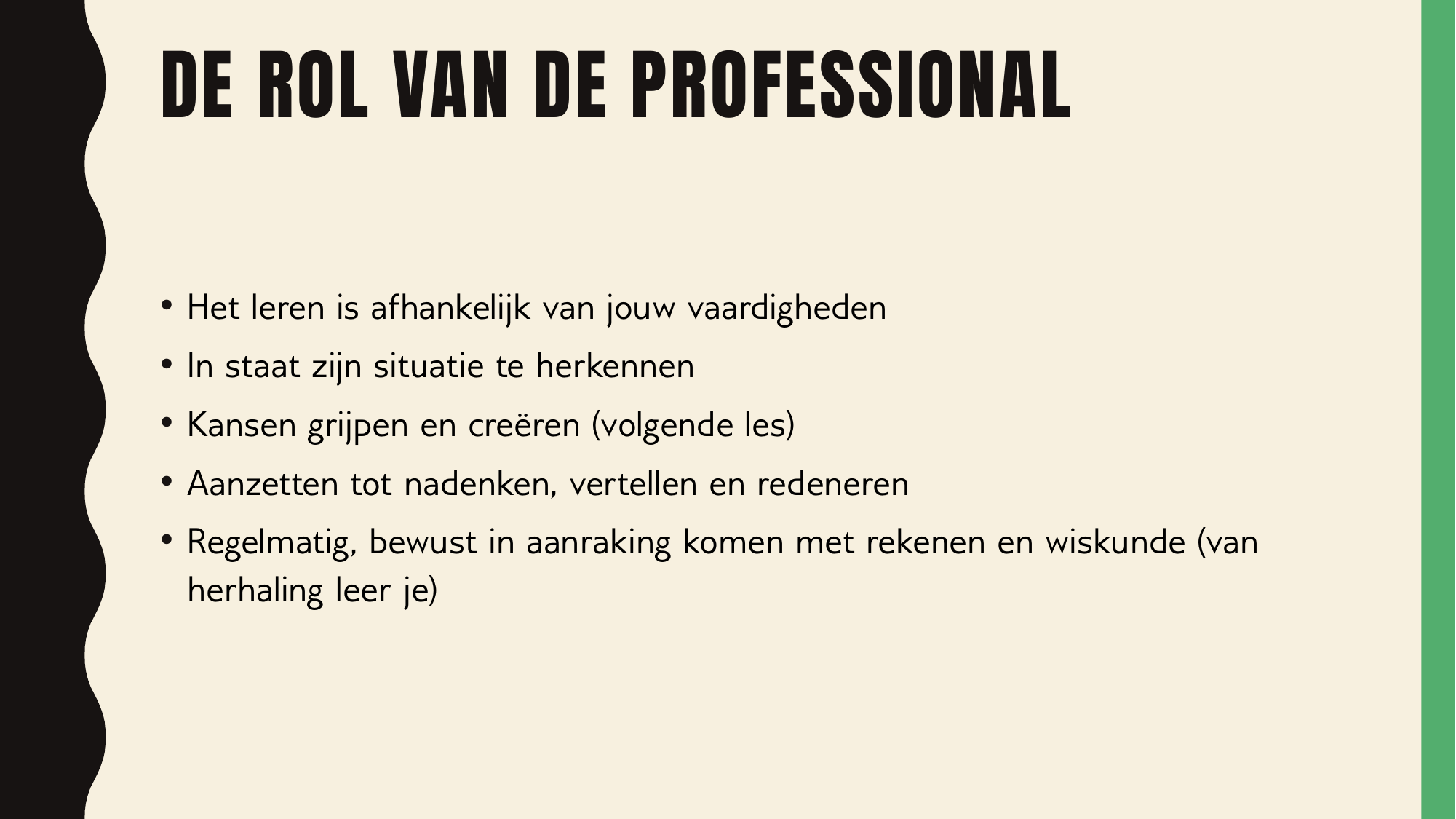

# De rol van de professional
Het leren is afhankelijk van jouw vaardigheden
In staat zijn situatie te herkennen
Kansen grijpen en creëren (volgende les)
Aanzetten tot nadenken, vertellen en redeneren
Regelmatig, bewust in aanraking komen met rekenen en wiskunde (van herhaling leer je)